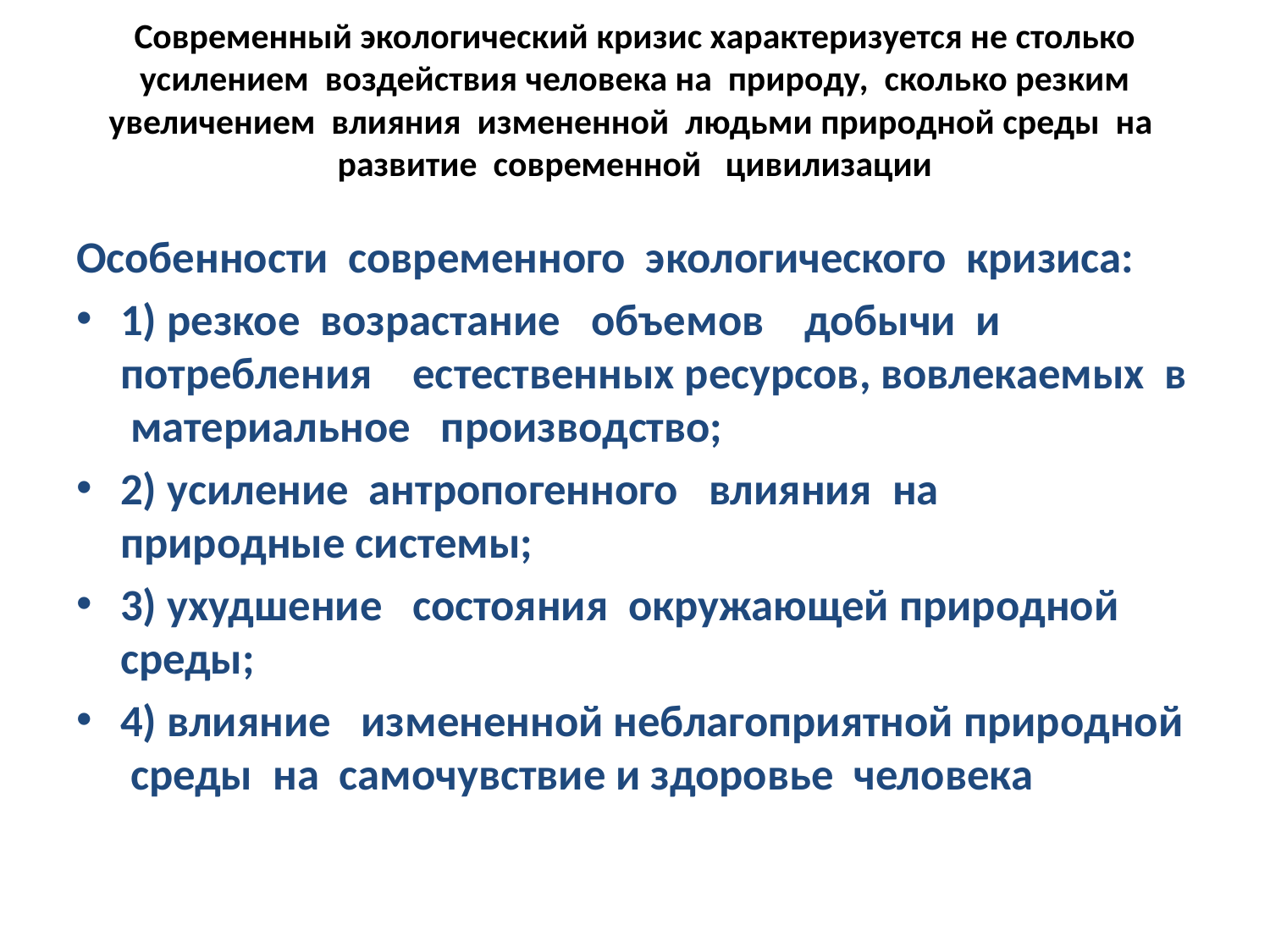

# Современный экологический кризис характеризуется не столько усилением  воздействия человека на  природу,  сколько резким увеличением  влияния  измененной  людьми природной среды  на  развитие  современной   цивилизации
Особенности  современного  экологического  кризиса:
1) резкое  возрастание   объемов    добычи  и  потребления    естественных ресурсов, вовлекаемых  в  материальное   производство;
2) усиление  антропогенного   влияния  на   природные системы;
3) ухудшение   состояния  окружающей природной  среды;
4) влияние   измененной неблагоприятной природной  среды  на  самочувствие и здоровье  человека